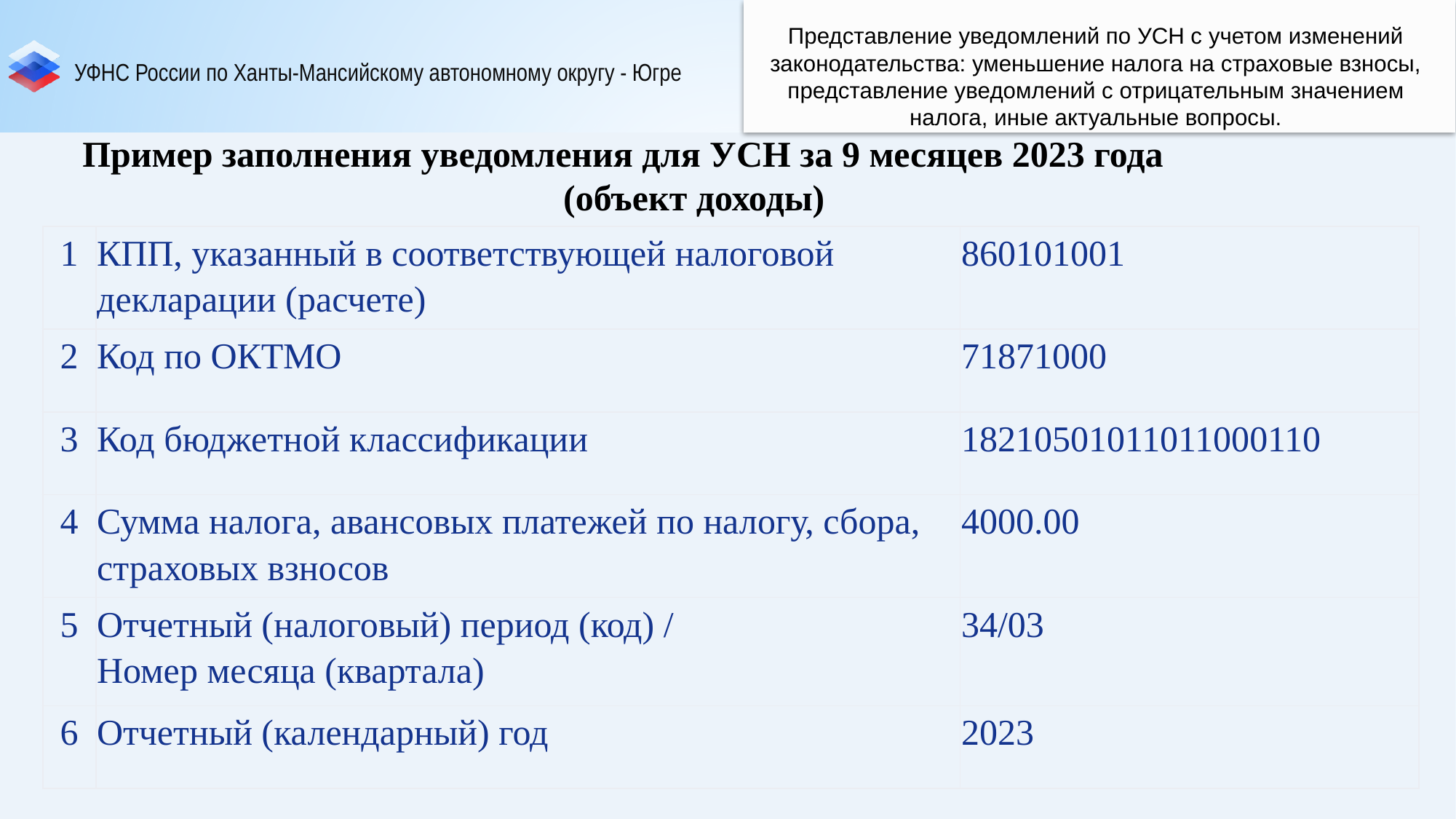

Представление уведомлений по УСН с учетом изменений законодательства: уменьшение налога на страховые взносы, представление уведомлений с отрицательным значением налога, иные актуальные вопросы.
Пример заполнения уведомления для УСН за 9 месяцев 2023 года
(объект доходы)

| 1 | КПП, указанный в соответствующей налоговой декларации (расчете) | 860101001 |
| --- | --- | --- |
| 2 | Код по ОКТМО | 71871000 |
| 3 | Код бюджетной классификации | 18210501011011000110 |
| 4 | Сумма налога, авансовых платежей по налогу, сбора, страховых взносов | 4000.00 |
| 5 | Отчетный (налоговый) период (код) / Номер месяца (квартала) | 34/03 |
| 6 | Отчетный (календарный) год | 2023 |